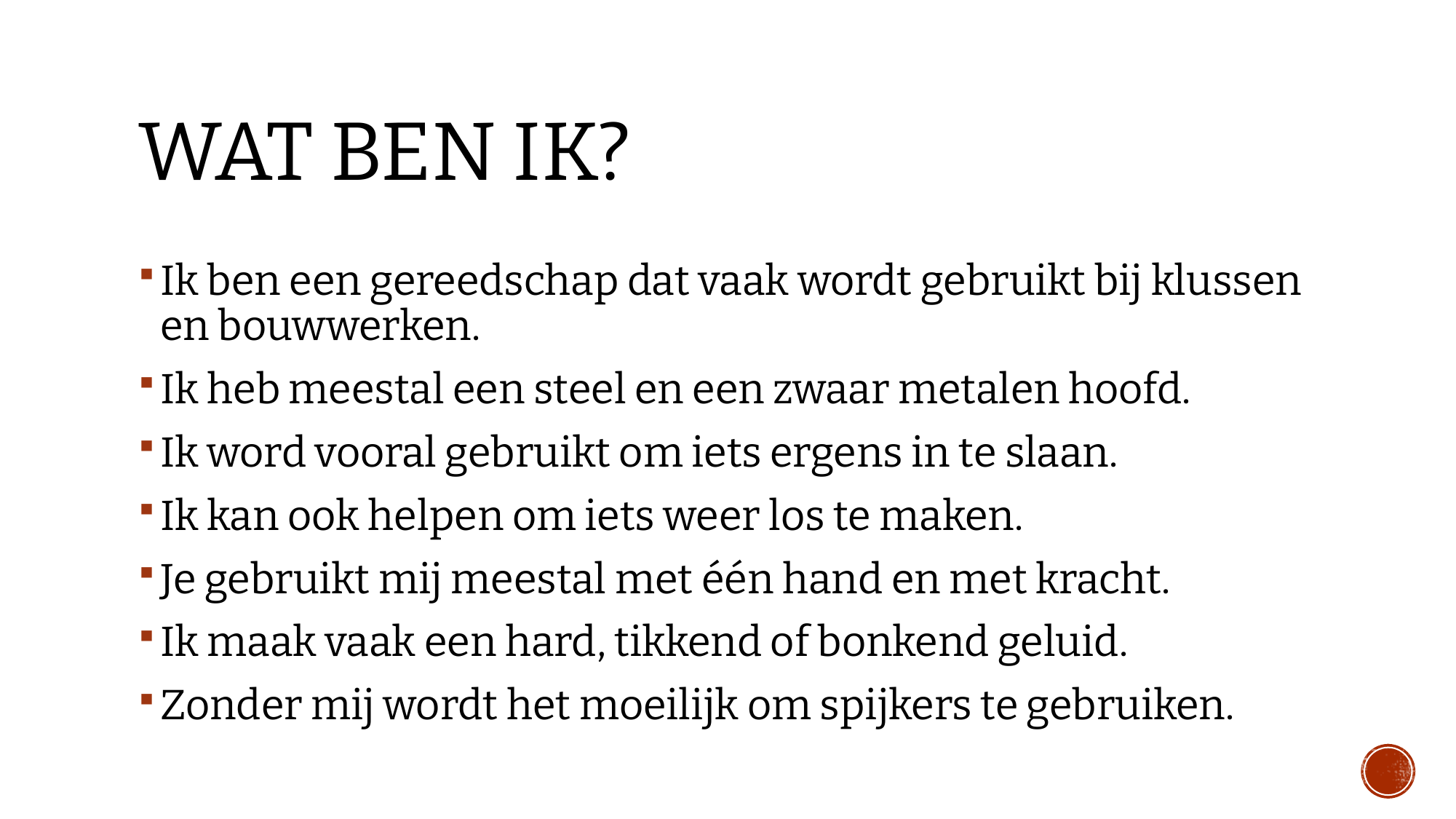

# Wat ben ik?
Ik ben een gereedschap dat vaak wordt gebruikt bij klussen en bouwwerken.
Ik heb meestal een steel en een zwaar metalen hoofd.
Ik word vooral gebruikt om iets ergens in te slaan.
Ik kan ook helpen om iets weer los te maken.
Je gebruikt mij meestal met één hand en met kracht.
Ik maak vaak een hard, tikkend of bonkend geluid.
Zonder mij wordt het moeilijk om spijkers te gebruiken.